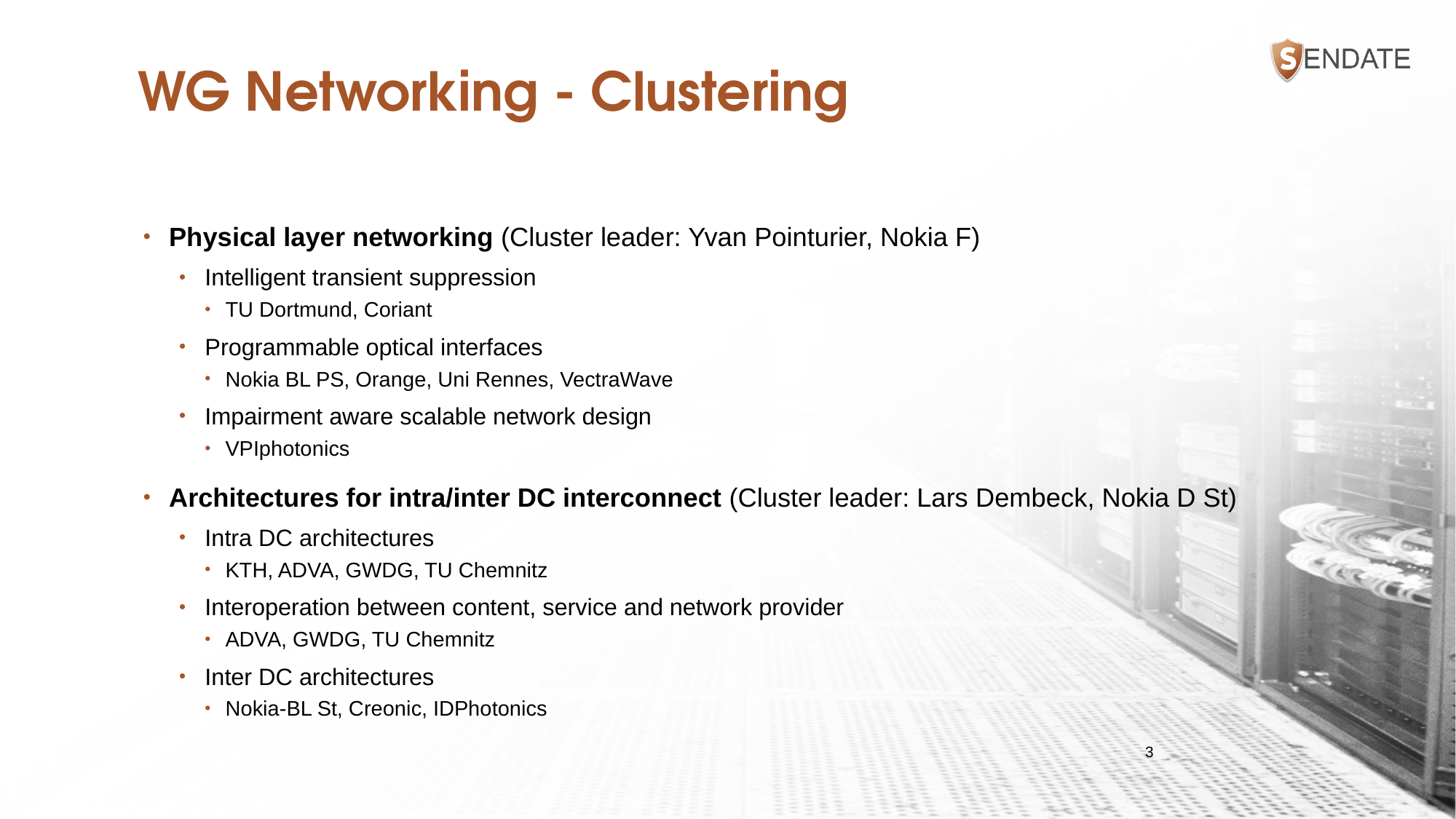

# WG Networking - Clustering
Physical layer networking (Cluster leader: Yvan Pointurier, Nokia F)
Intelligent transient suppression
TU Dortmund, Coriant
Programmable optical interfaces
Nokia BL PS, Orange, Uni Rennes, VectraWave
Impairment aware scalable network design
VPIphotonics
Architectures for intra/inter DC interconnect (Cluster leader: Lars Dembeck, Nokia D St)
Intra DC architectures
KTH, ADVA, GWDG, TU Chemnitz
Interoperation between content, service and network provider
ADVA, GWDG, TU Chemnitz
Inter DC architectures
Nokia-BL St, Creonic, IDPhotonics
3